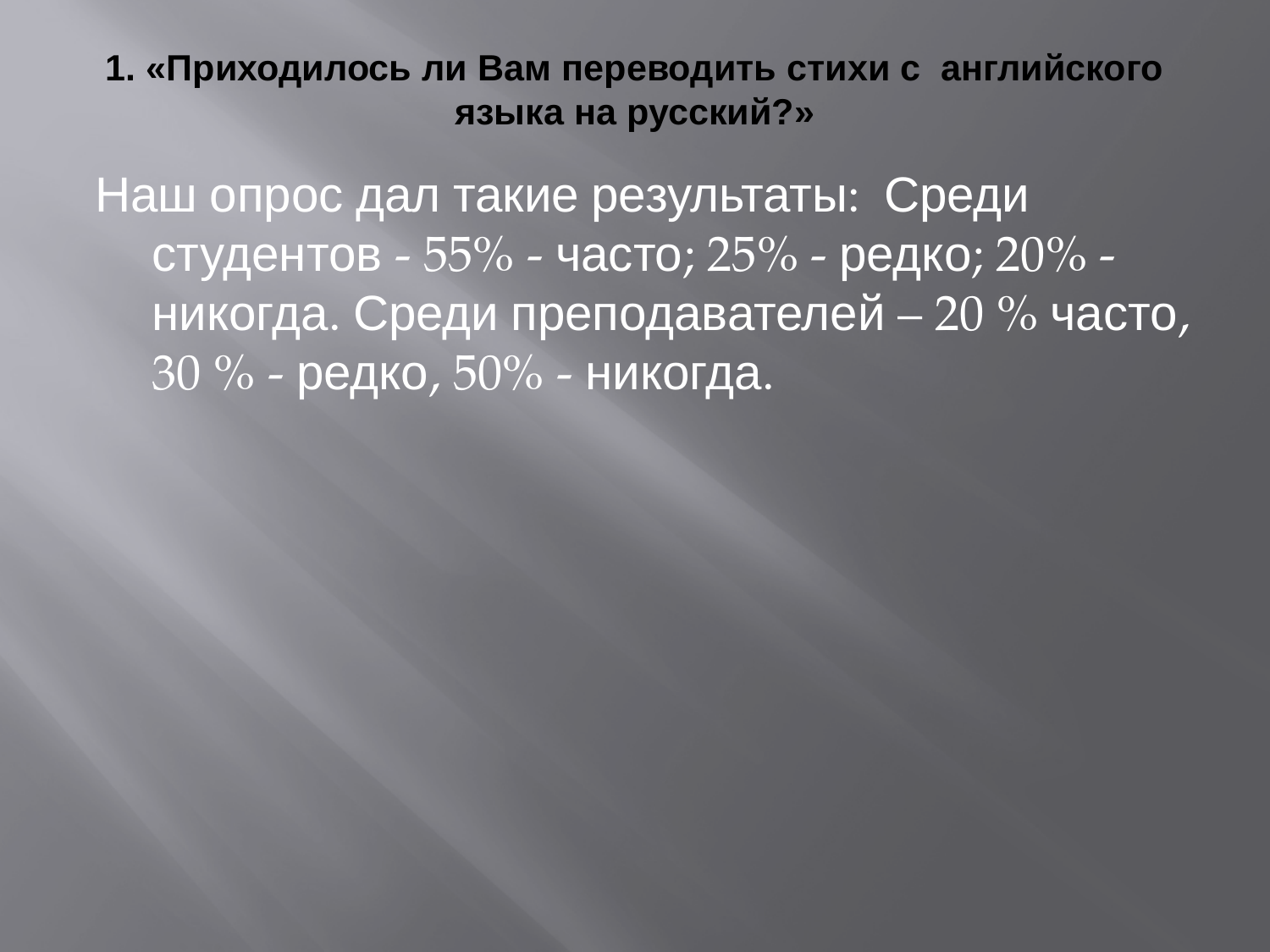

# 1. «Приходилось ли Вам переводить стихи с  английского языка на русский?»
Наш опрос дал такие результаты:  Среди студентов - 55% - часто; 25% - редко; 20% - никогда. Среди преподавателей – 20 % часто, 30 % - редко, 50% - никогда.